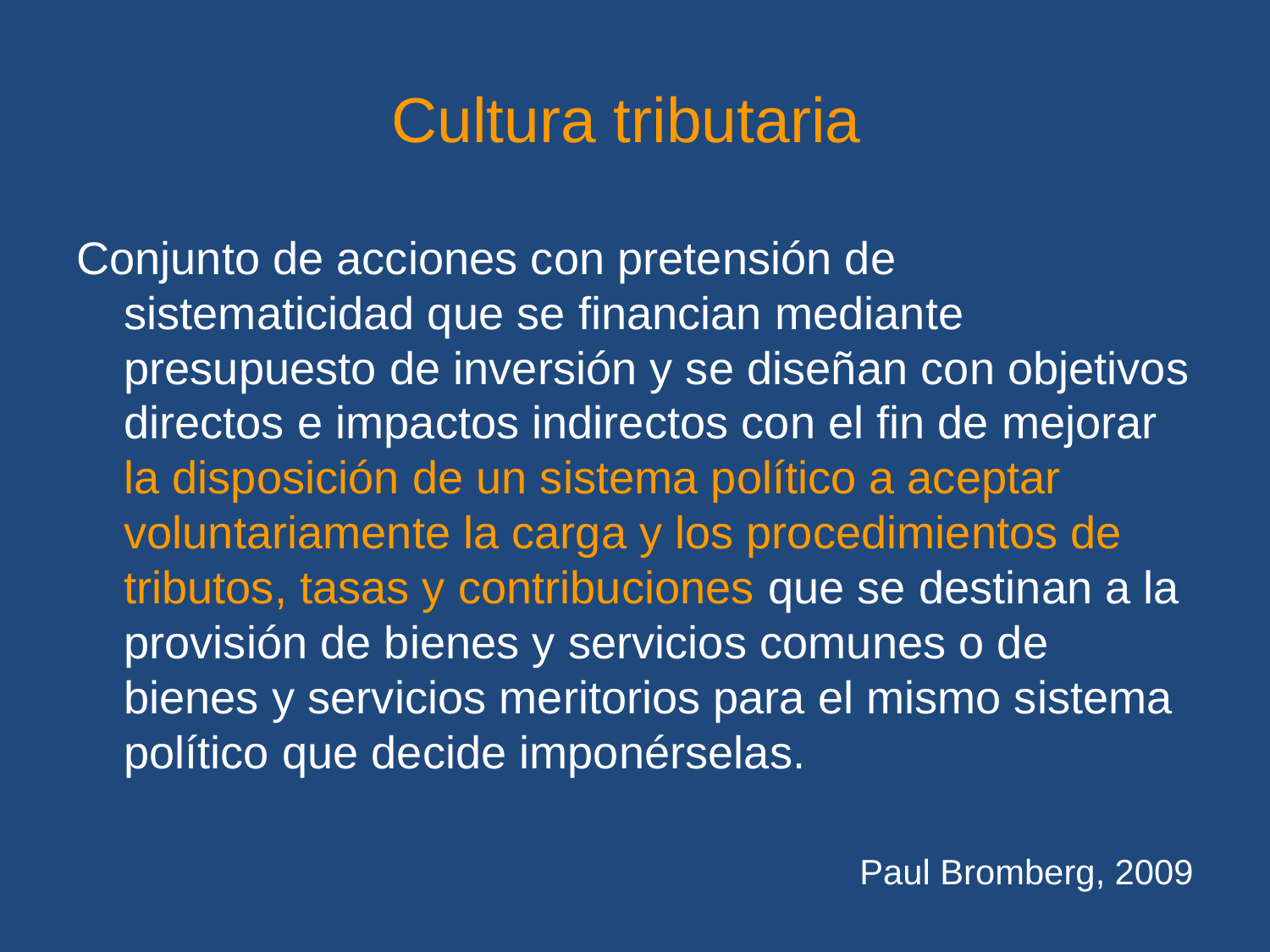

# Cultura tributaria
Conjunto de acciones con pretensión de sistematicidad que se financian mediante presupuesto de inversión y se diseñan con objetivos directos e impactos indirectos con el fin de mejorar la disposición de un sistema político a aceptar voluntariamente la carga y los procedimientos de tributos, tasas y contribuciones que se destinan a la provisión de bienes y servicios comunes o de bienes y servicios meritorios para el mismo sistema político que decide imponérselas.

Paul Bromberg, 2009